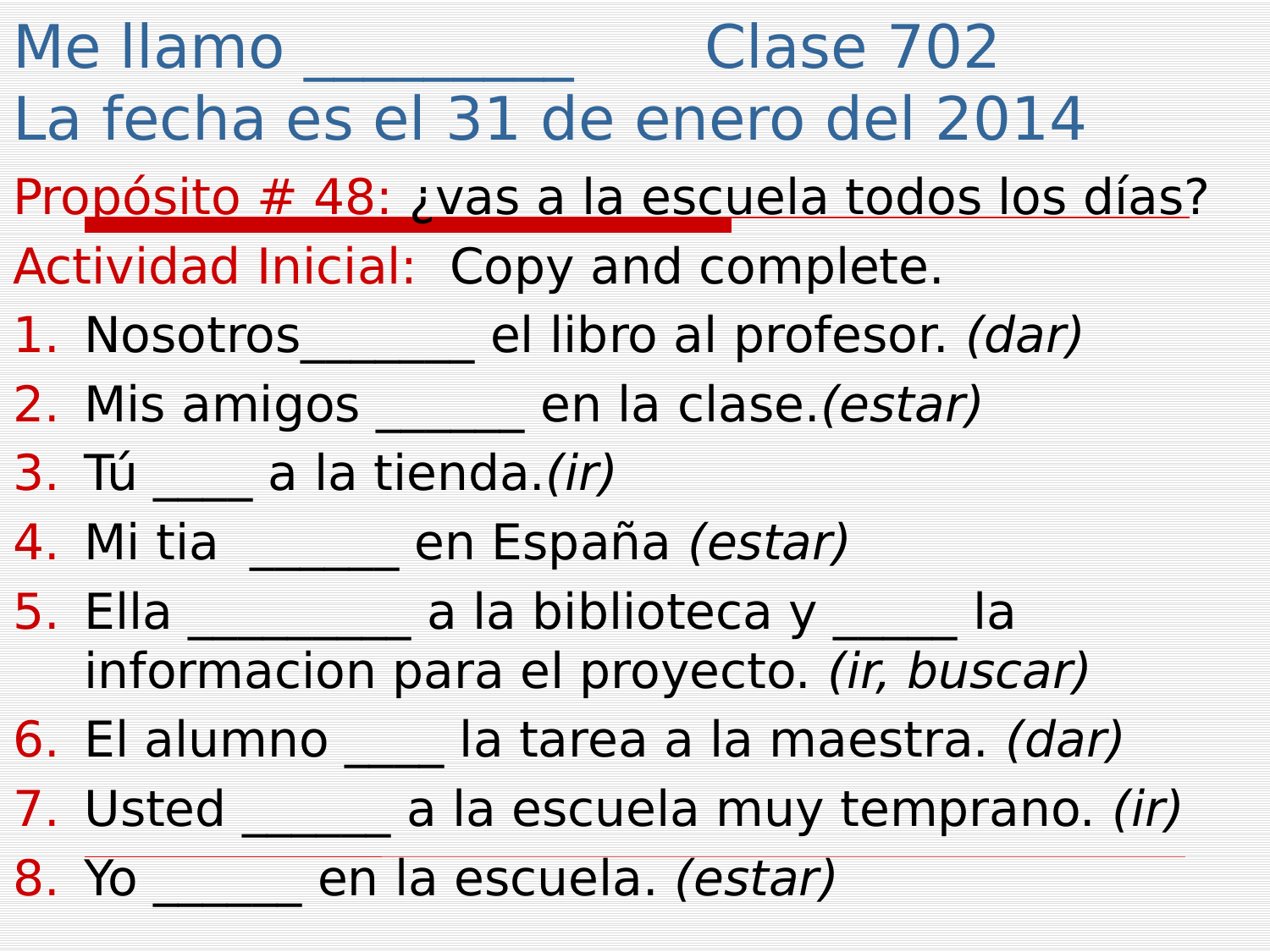

# Me llamo _________ 	   Clase 702 La fecha es el 31 de enero del 2014
Propósito # 48: ¿vas a la escuela todos los días?
Actividad Inicial:  Copy and complete.
Nosotros_______ el libro al profesor. (dar)
Mis amigos ______ en la clase.(estar)
Tú ____ a la tienda.(ir)
Mi tia  ______ en España (estar)
Ella _________ a la biblioteca y _____ la informacion para el proyecto. (ir, buscar)
El alumno ____ la tarea a la maestra. (dar)
Usted ______ a la escuela muy temprano. (ir)
Yo ______ en la escuela. (estar)